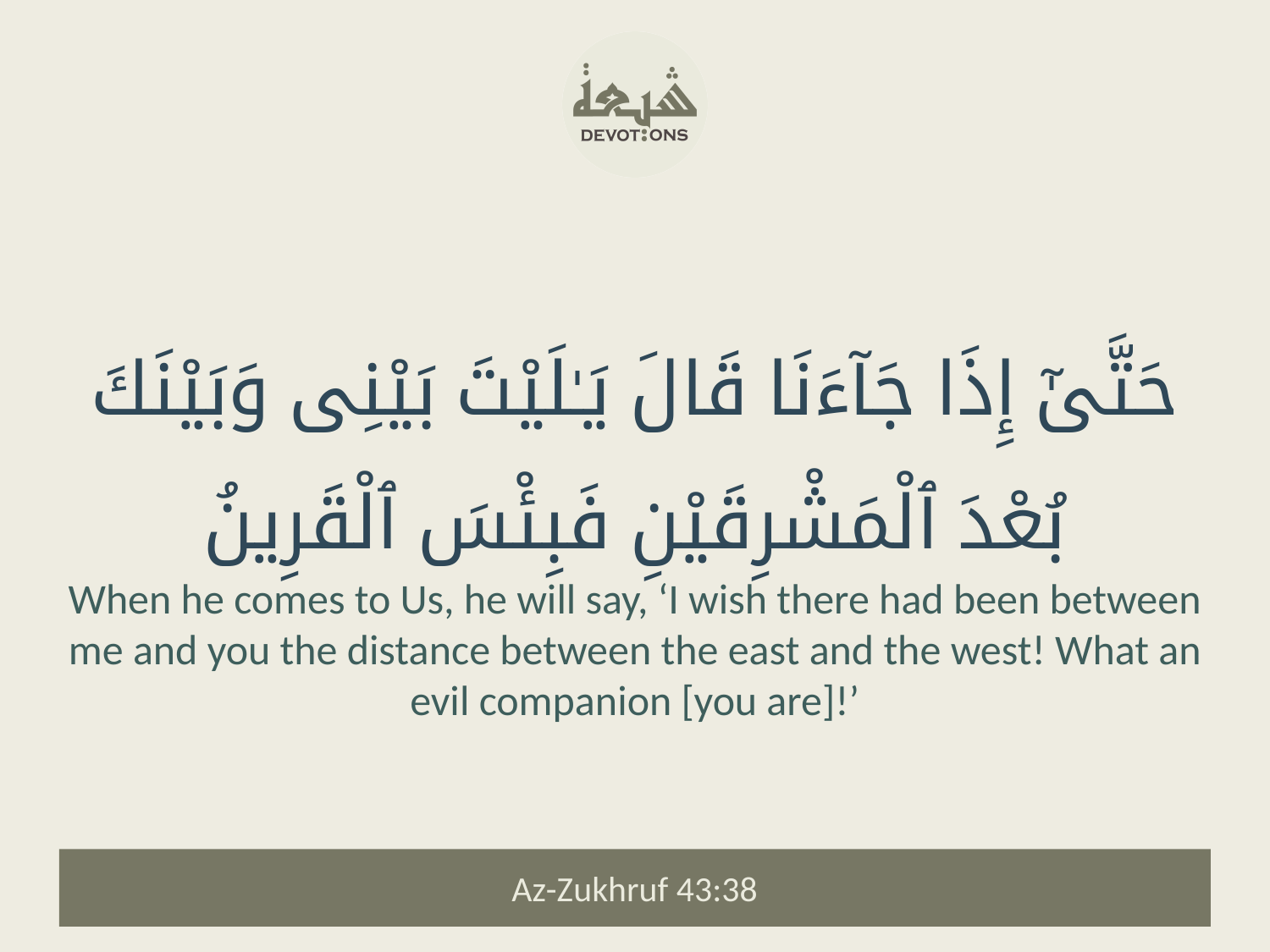

حَتَّىٰٓ إِذَا جَآءَنَا قَالَ يَـٰلَيْتَ بَيْنِى وَبَيْنَكَ بُعْدَ ٱلْمَشْرِقَيْنِ فَبِئْسَ ٱلْقَرِينُ
When he comes to Us, he will say, ‘I wish there had been between me and you the distance between the east and the west! What an evil companion [you are]!’
Az-Zukhruf 43:38